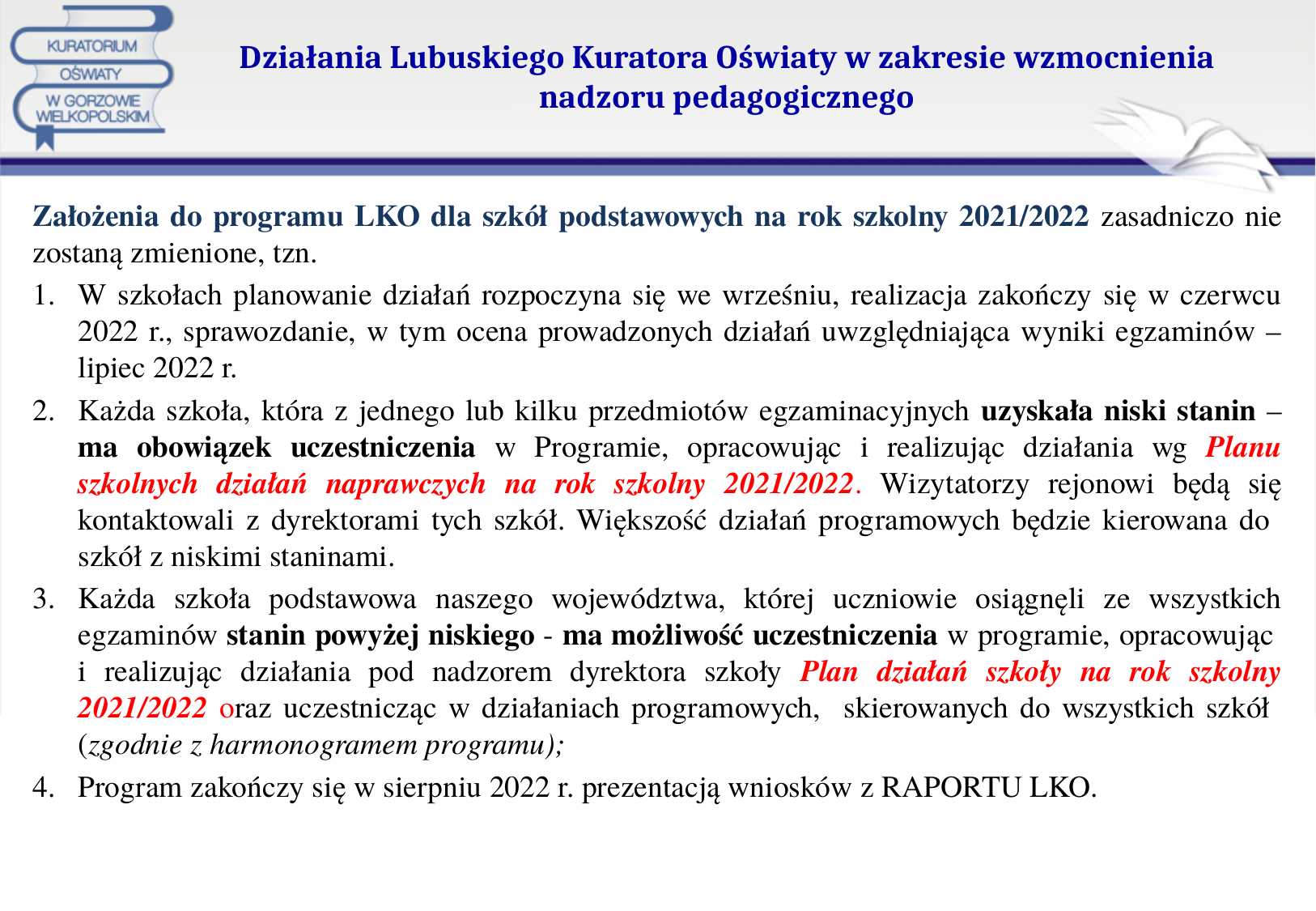

# Działania Lubuskiego Kuratora Oświaty w zakresie wzmocnienia nadzoru pedagogicznego
Założenia do programu LKO dla szkół podstawowych na rok szkolny 2021/2022 zasadniczo nie zostaną zmienione, tzn.
W szkołach planowanie działań rozpoczyna się we wrześniu, realizacja zakończy się w czerwcu 2022 r., sprawozdanie, w tym ocena prowadzonych działań uwzględniająca wyniki egzaminów – lipiec 2022 r.
Każda szkoła, która z jednego lub kilku przedmiotów egzaminacyjnych uzyskała niski stanin – ma obowiązek uczestniczenia w Programie, opracowując i realizując działania wg Planu szkolnych działań naprawczych na rok szkolny 2021/2022. Wizytatorzy rejonowi będą się kontaktowali z dyrektorami tych szkół. Większość działań programowych będzie kierowana do  szkół z niskimi staninami.
Każda szkoła podstawowa naszego województwa, której uczniowie osiągnęli ze wszystkich egzaminów stanin powyżej niskiego - ma możliwość uczestniczenia w programie, opracowując
i realizując działania pod nadzorem dyrektora szkoły Plan działań szkoły na rok szkolny 2021/2022 oraz uczestnicząc w działaniach programowych,  skierowanych do wszystkich szkół
(zgodnie z harmonogramem programu);
Program zakończy się w sierpniu 2022 r. prezentacją wniosków z RAPORTU LKO.